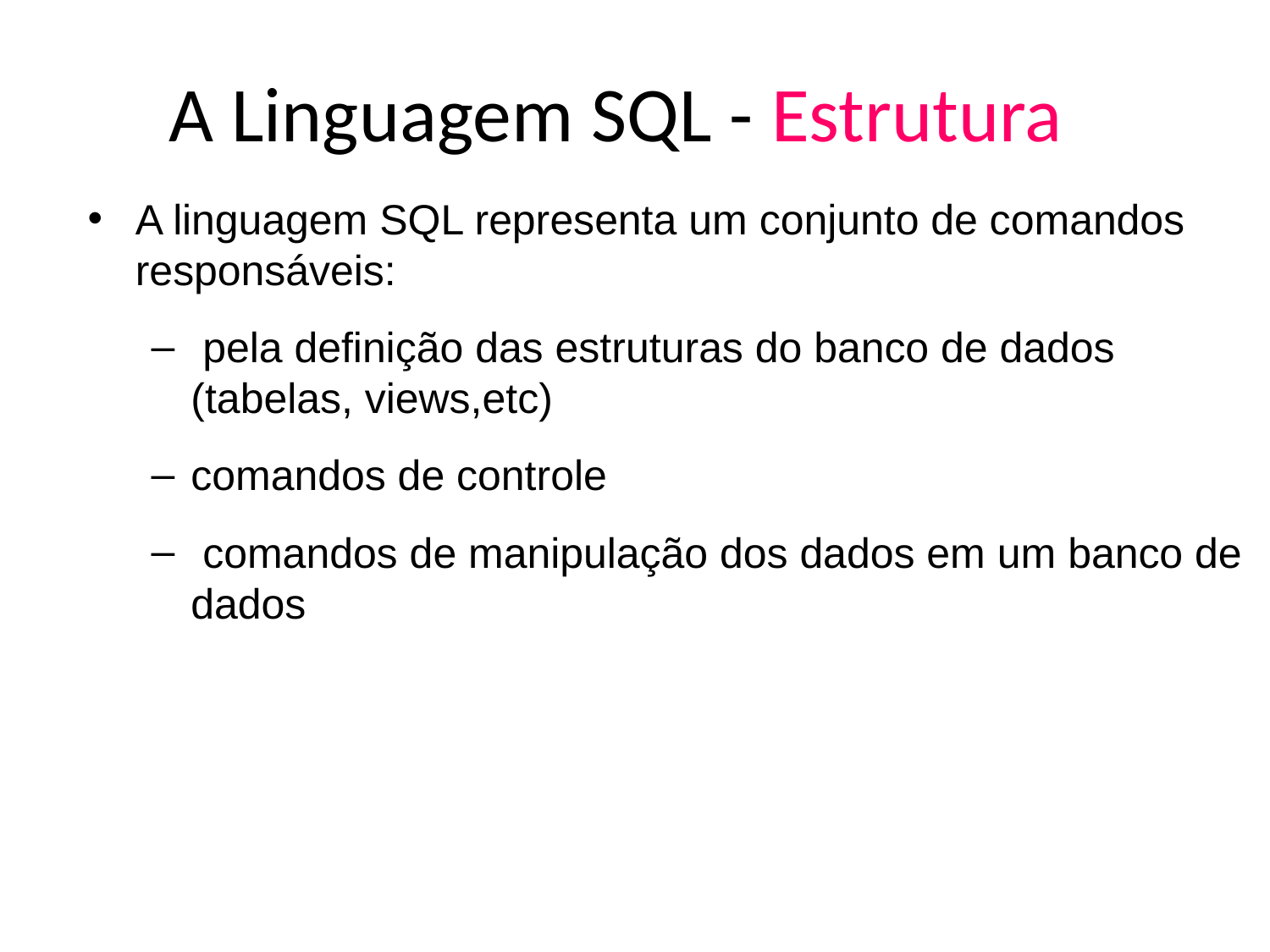

# A Linguagem SQL - Estrutura
A linguagem SQL representa um conjunto de comandos responsáveis:
 pela definição das estruturas do banco de dados (tabelas, views,etc)
comandos de controle
 comandos de manipulação dos dados em um banco de dados